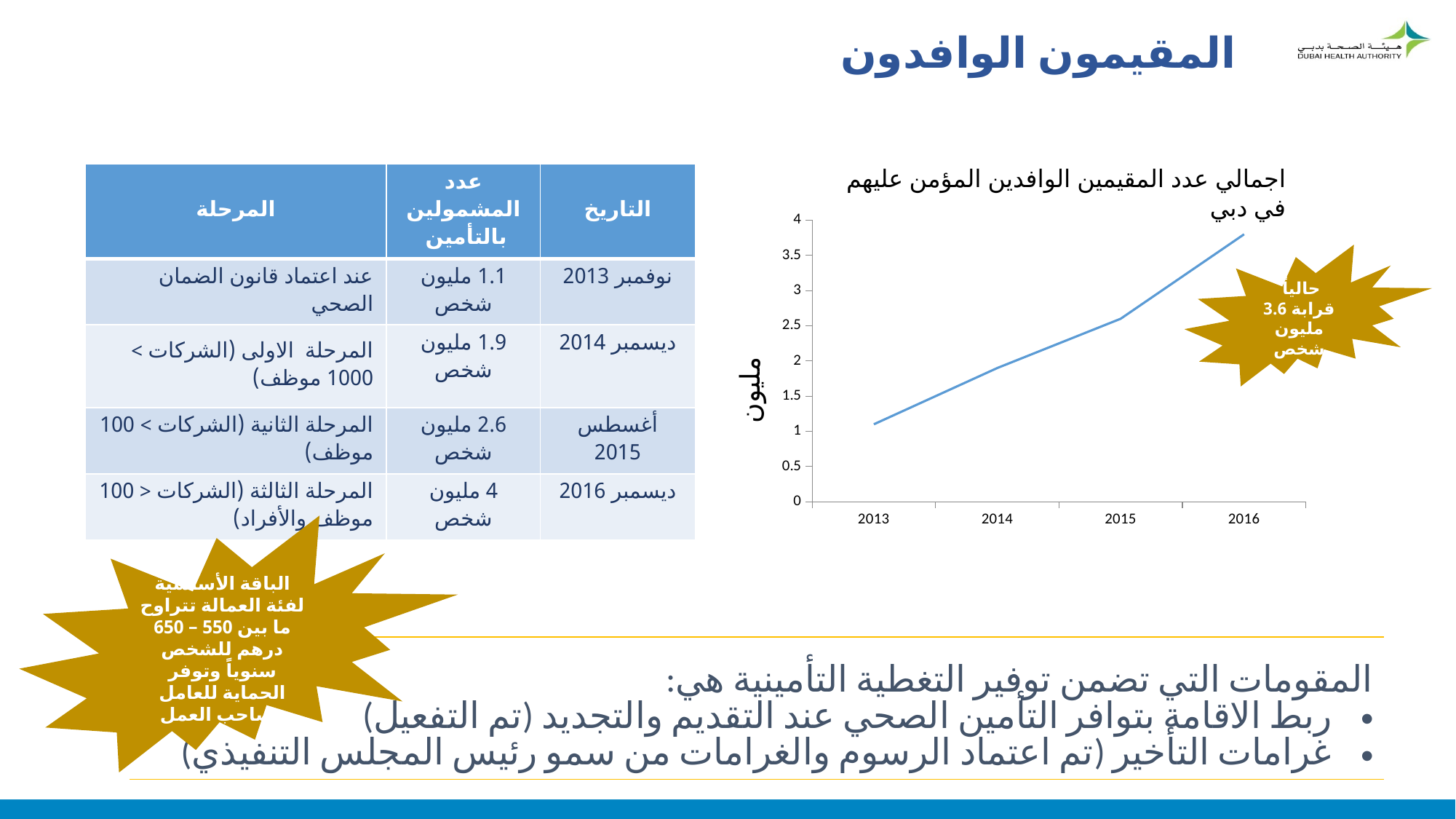

المقيمون الوافدون
 اجمالي عدد المقيمين الوافدين المؤمن عليهم في دبي
| المرحلة | عدد المشمولين بالتأمين | التاريخ |
| --- | --- | --- |
| عند اعتماد قانون الضمان الصحي | 1.1 مليون شخص | نوفمبر 2013 |
| المرحلة الاولى (الشركات > 1000 موظف) | 1.9 مليون شخص | ديسمبر 2014 |
| المرحلة الثانية (الشركات > 100 موظف) | 2.6 مليون شخص | أغسطس 2015 |
| المرحلة الثالثة (الشركات < 100 موظف والأفراد) | 4 مليون شخص | ديسمبر 2016 |

### Chart

| Category | Population Covered |
|---|---|
| 2013 | 1.1 |
| 2014 | 1.9 |
| 2015 | 2.6 |
| 2016 | 3.8 |
حالياً  قرابة 3.6 مليون شخص
مليون
الباقة الأساسية لفئة العمالة تتراوح ما بين 550 – 650 درهم للشخص سنوياً وتوفر الحماية للعامل وصاحب العمل
| المقومات التي تضمن توفير التغطية التأمينية هي: ربط الاقامة بتوافر التأمين الصحي عند التقديم والتجديد (تم التفعيل) غرامات التأخير (تم اعتماد الرسوم والغرامات من سمو رئيس المجلس التنفيذي) |
| --- |